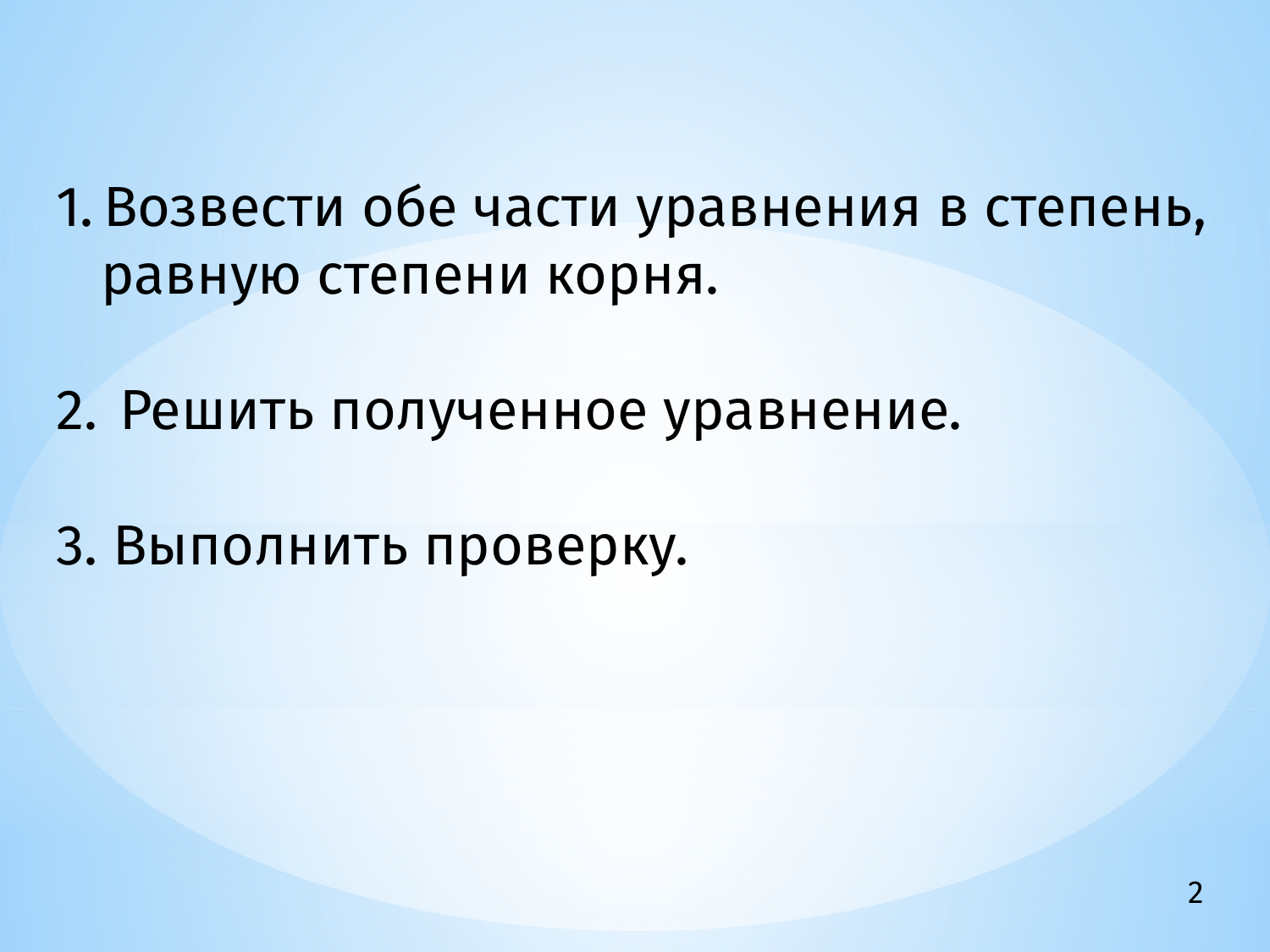

Возвести обе части уравнения в степень,
   равную степени корня.

Решить полученное уравнение.

3. Выполнить проверку.
2